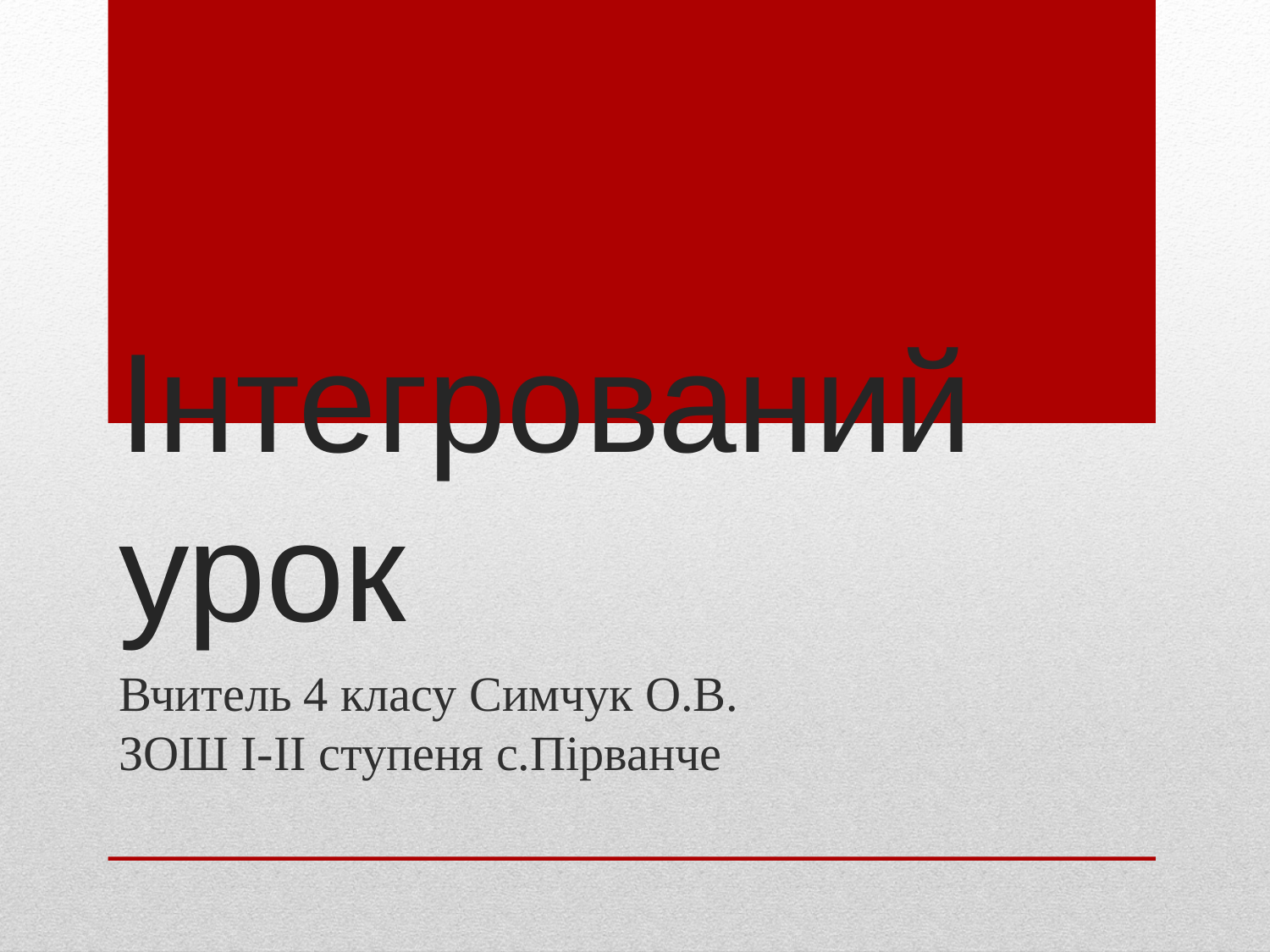

# Інтегрований урок
Вчитель 4 класу Симчук О.В.                       ЗОШ І-ІІ ступеня с.Пірванче